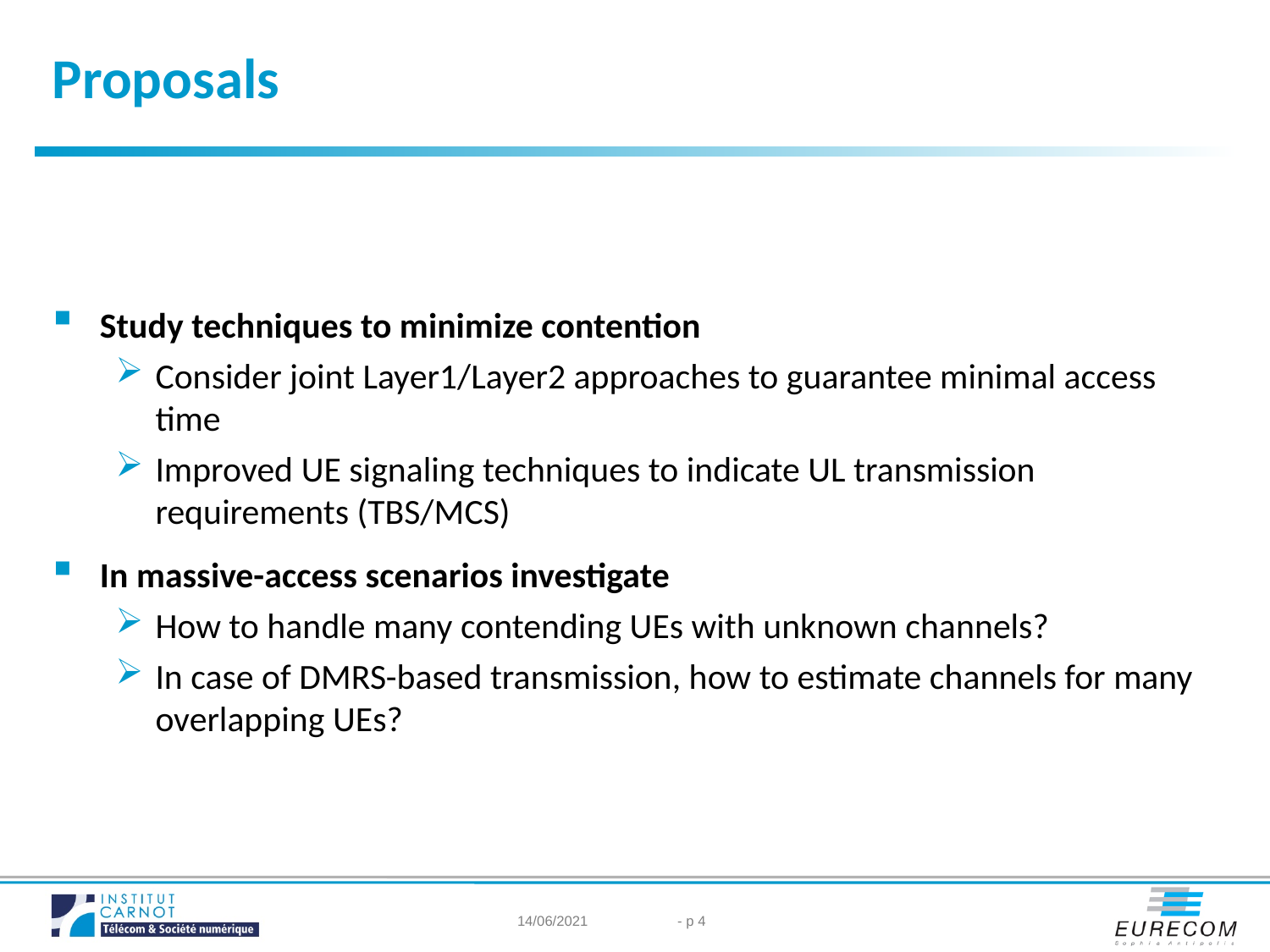

Proposals
Study techniques to minimize contention
Consider joint Layer1/Layer2 approaches to guarantee minimal access time
Improved UE signaling techniques to indicate UL transmission requirements (TBS/MCS)
In massive-access scenarios investigate
How to handle many contending UEs with unknown channels?
In case of DMRS-based transmission, how to estimate channels for many overlapping UEs?
14/06/2021
- p 4